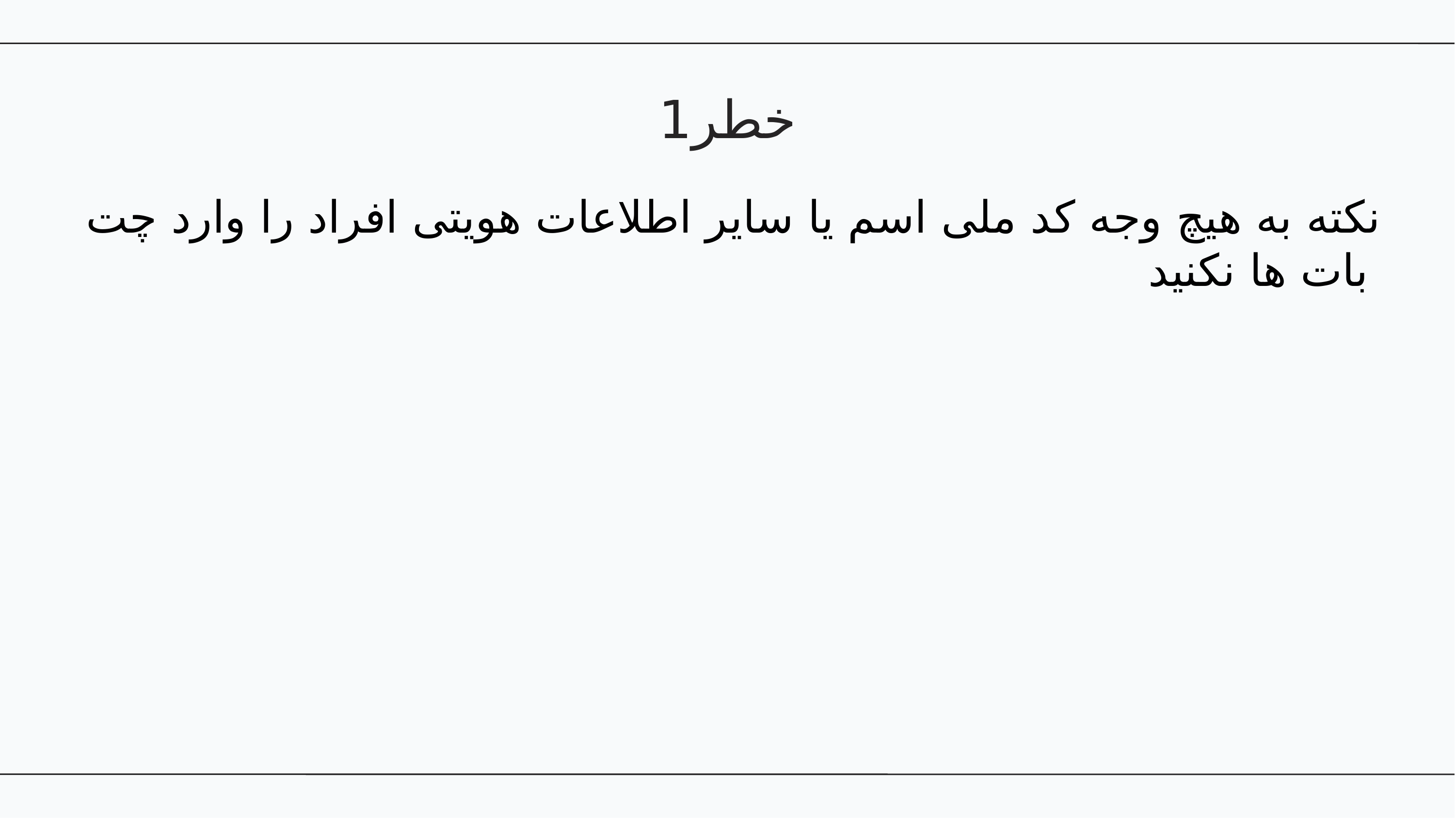

# خطر1
نکته به هیچ وجه کد ملی اسم یا سایر اطلاعات هویتی افراد را وارد چت بات ها نکنید